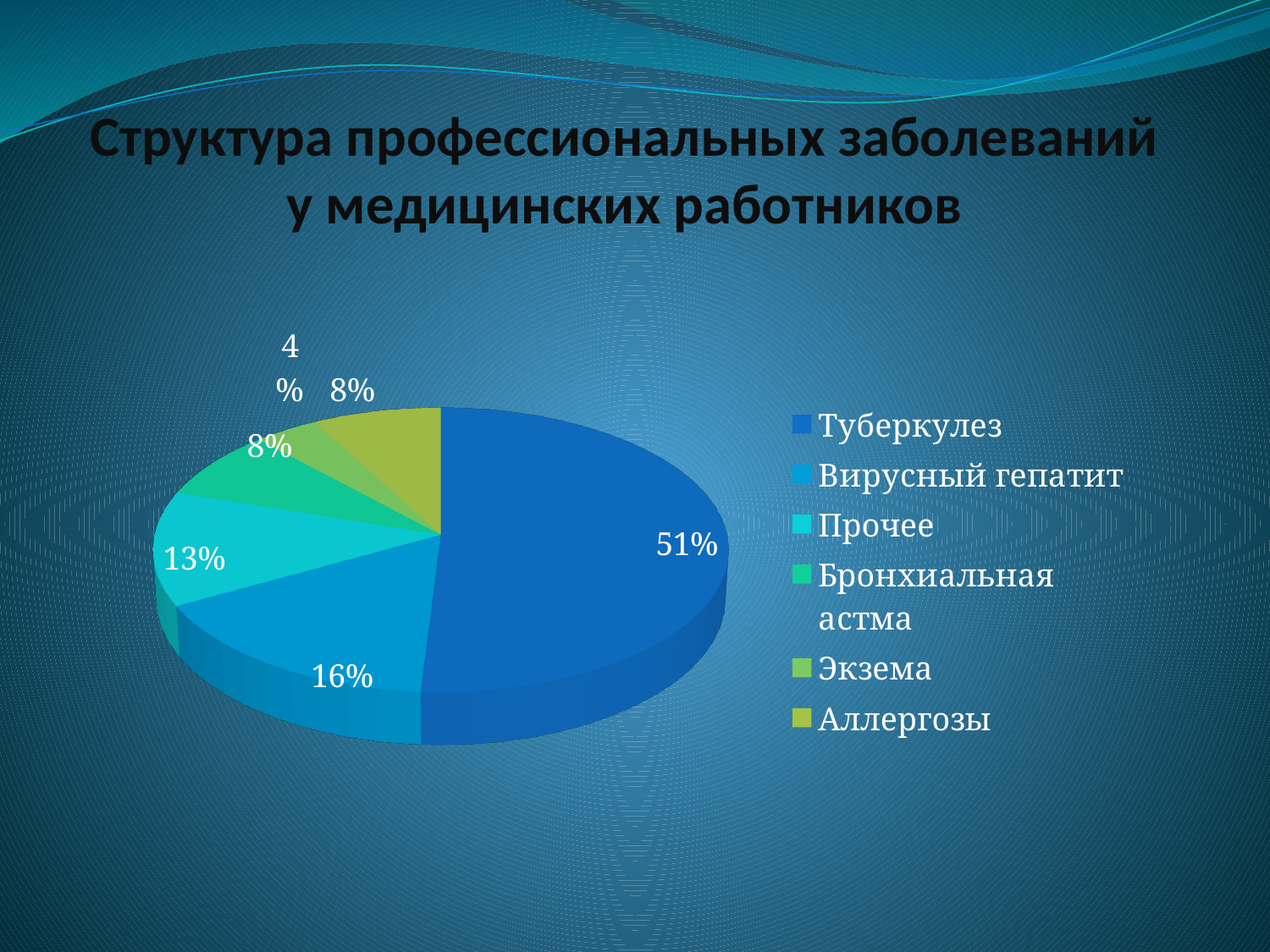

# Структура профессиональных заболеваний у медицинских работников

[unsupported chart]